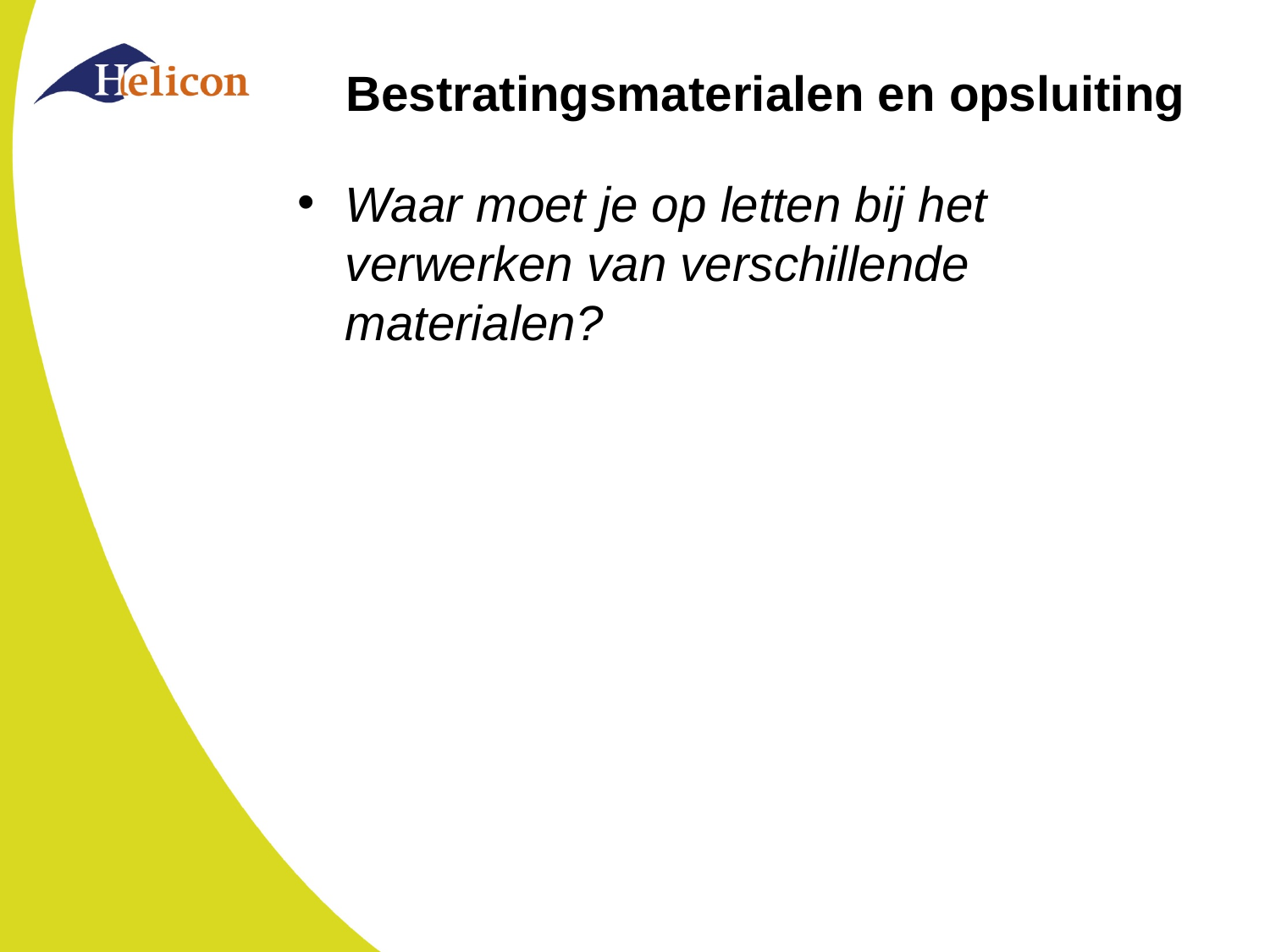

# Bestratingsmaterialen en opsluiting
Waar moet je op letten bij het verwerken van verschillende materialen?